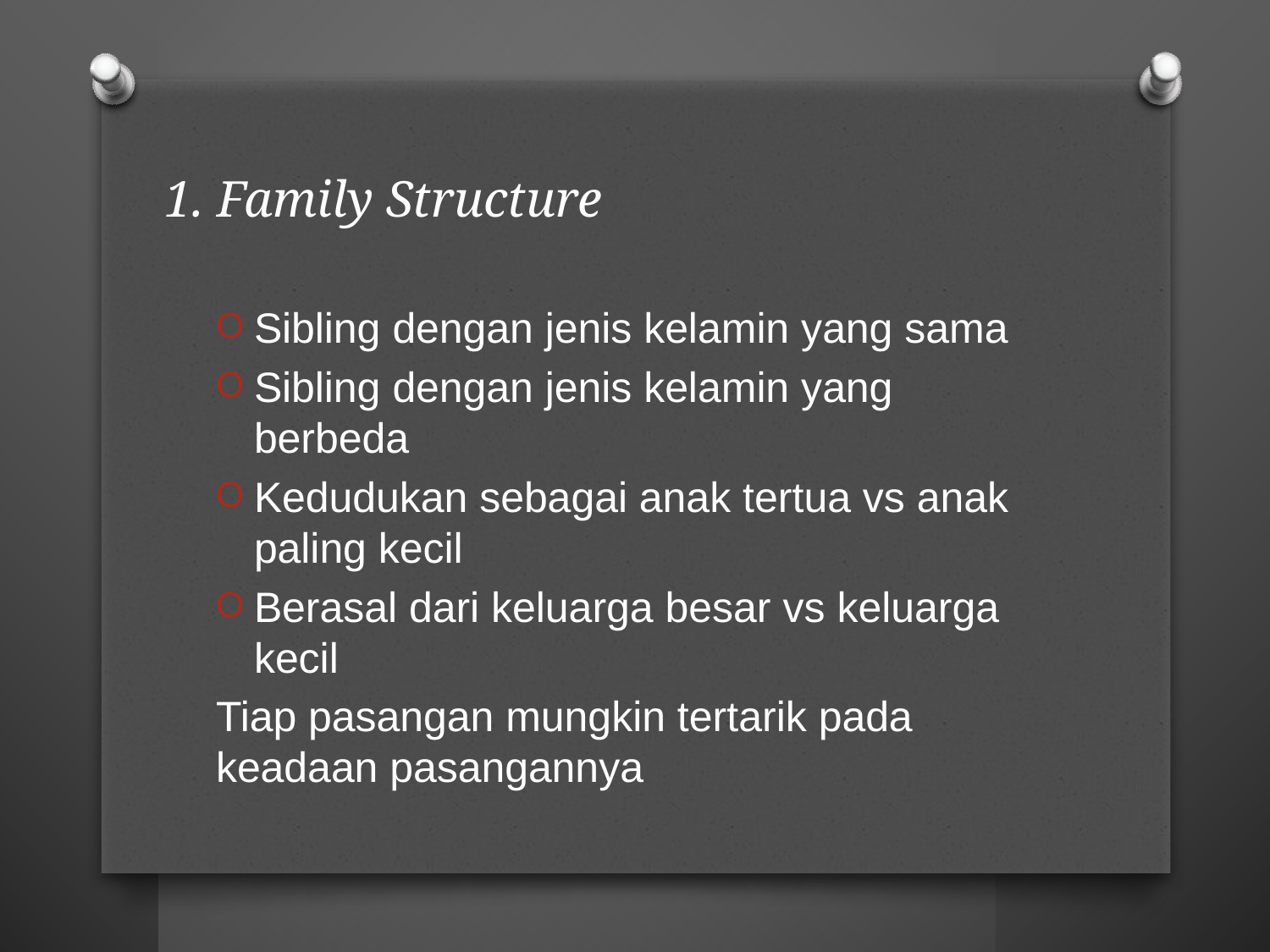

# 1. Family Structure
Sibling dengan jenis kelamin yang sama
Sibling dengan jenis kelamin yang berbeda
Kedudukan sebagai anak tertua vs anak paling kecil
Berasal dari keluarga besar vs keluarga kecil
Tiap pasangan mungkin tertarik pada keadaan pasangannya